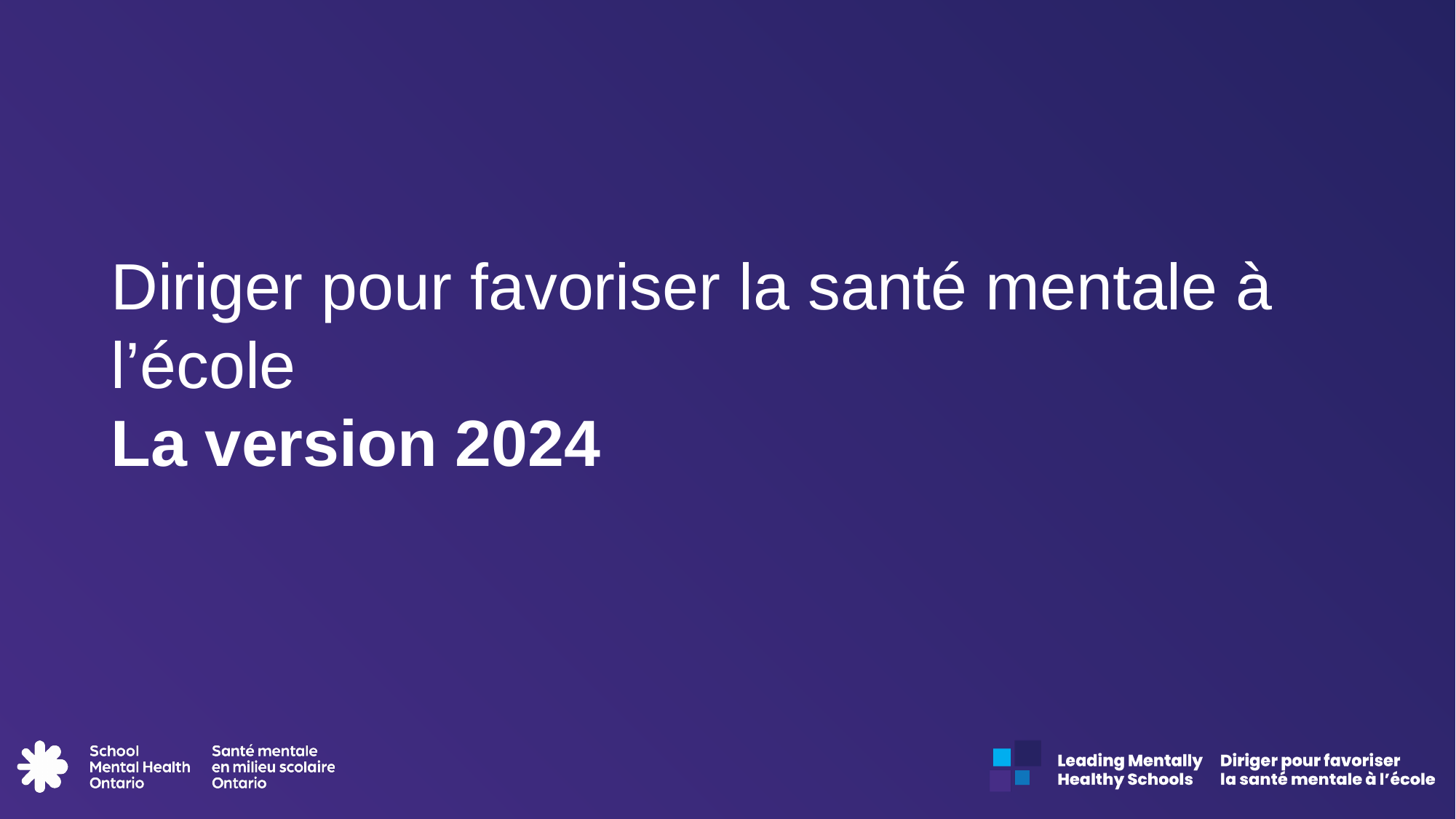

# Diriger pour favoriser la santé mentale à l’école La version 2024